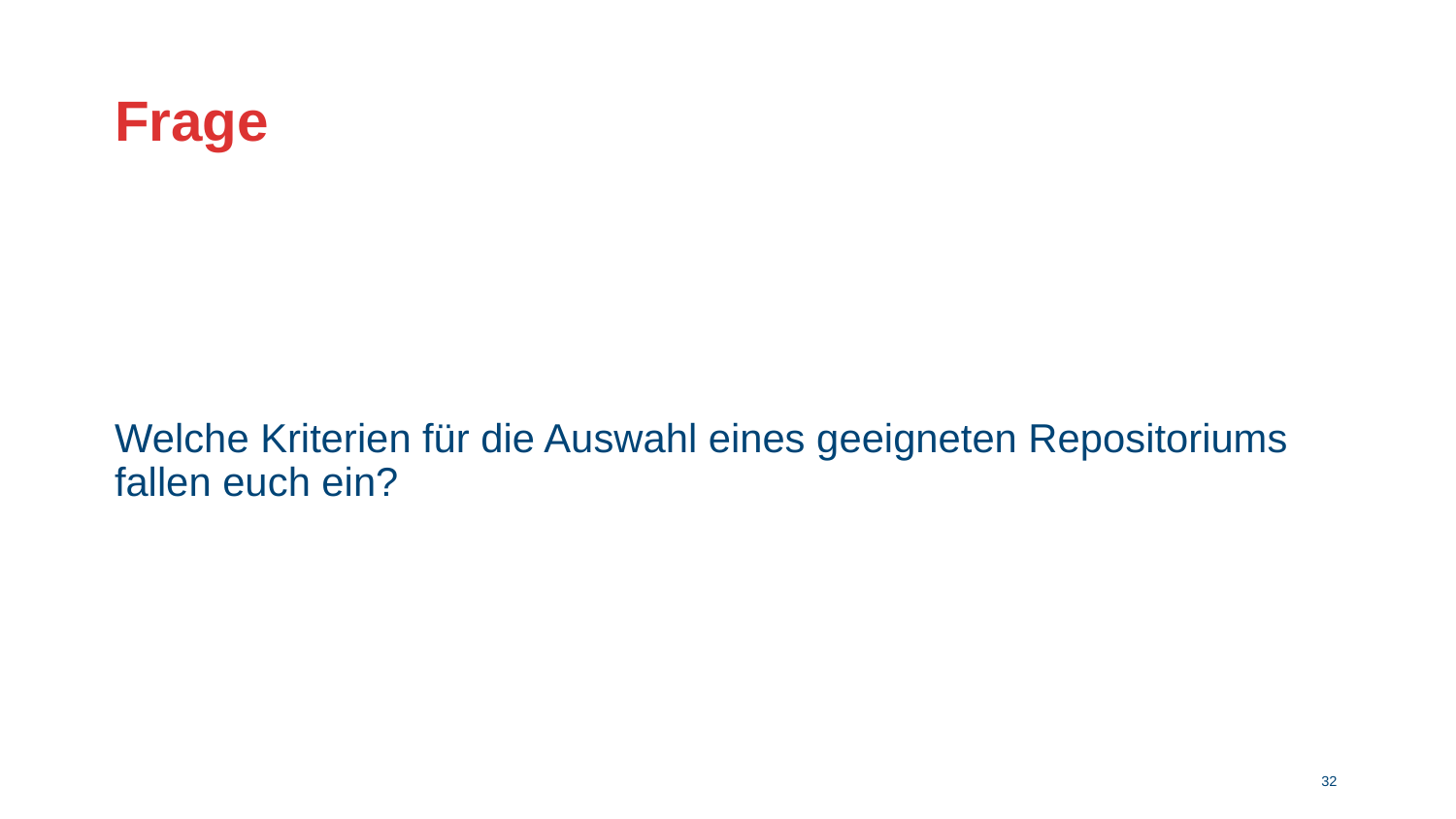

# Frage
Welche Kriterien für die Auswahl eines geeigneten Repositoriums fallen euch ein?
32